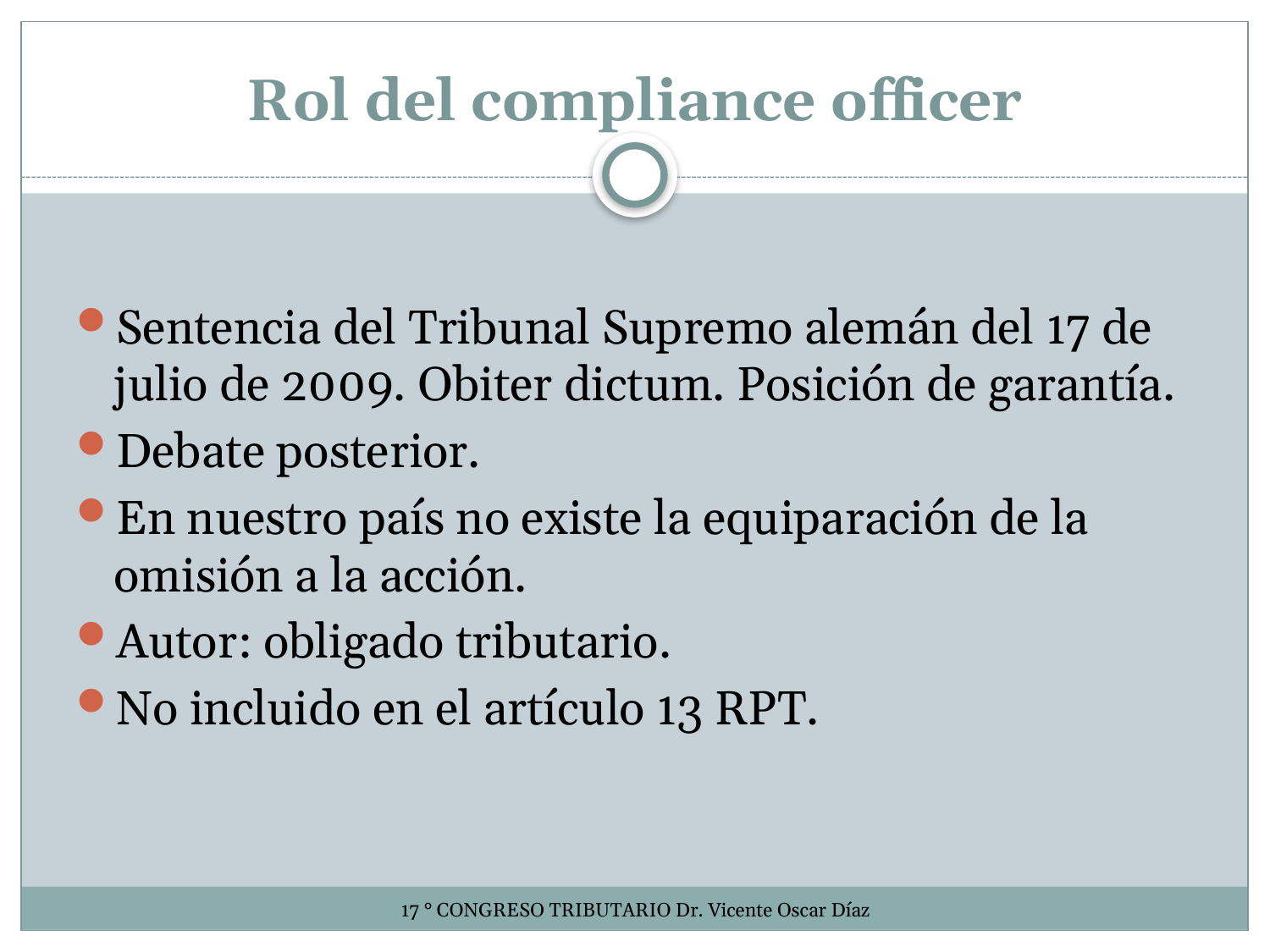

# Rol del compliance officer

Sentencia del Tribunal Supremo alemán del 17 de julio de 2009. Obiter dictum. Posición de garantía.
Debate posterior.
En nuestro país no existe la equiparación de la omisión a la acción.
Autor: obligado tributario.
No incluido en el artículo 13 RPT.

17 ° CONGRESO TRIBUTARIO Dr. Vicente Oscar Díaz